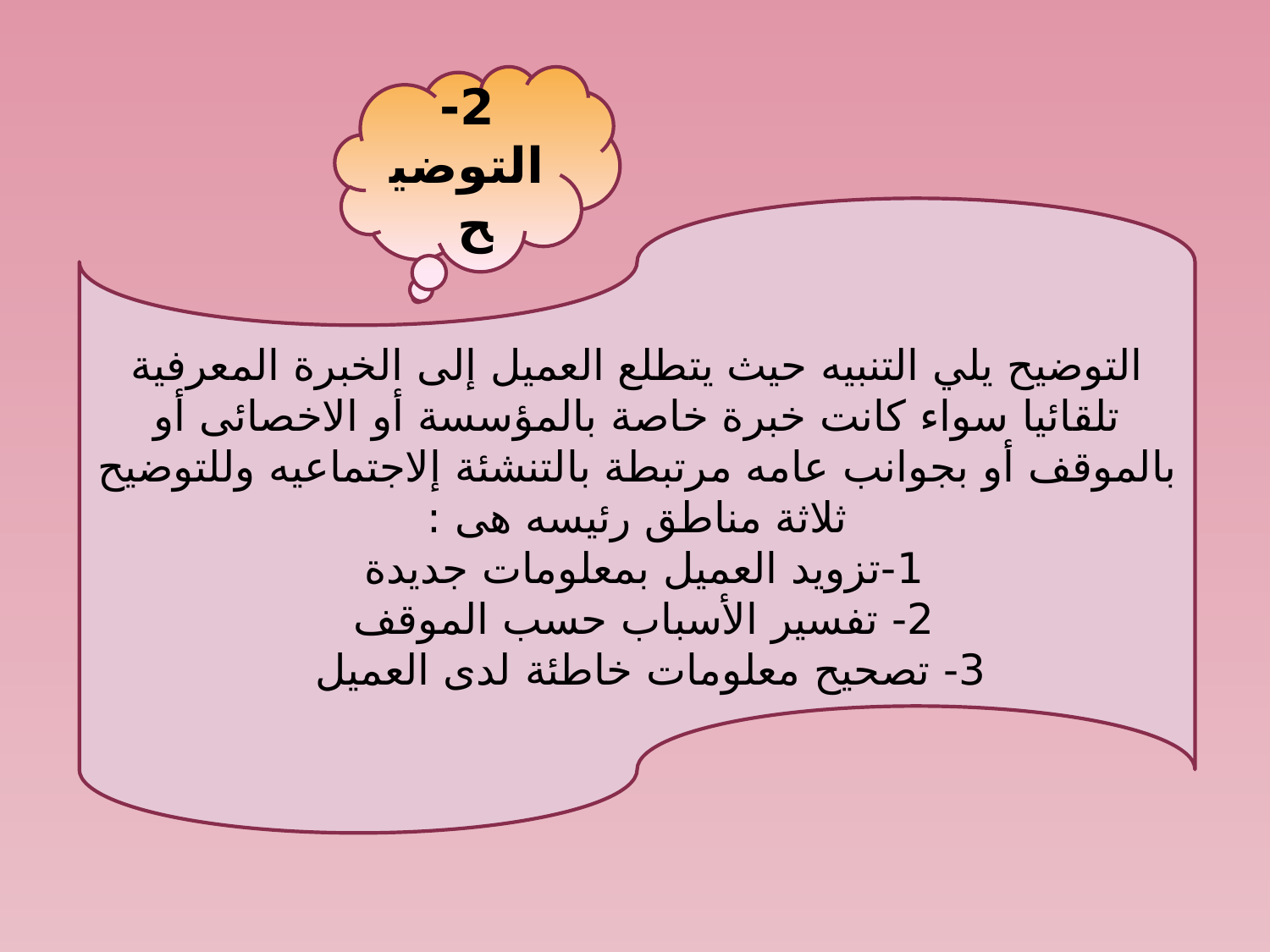

2- التوضيح
التوضيح يلي التنبيه حيث يتطلع العميل إلى الخبرة المعرفية تلقائيا سواء كانت خبرة خاصة بالمؤسسة أو الاخصائى أو بالموقف أو بجوانب عامه مرتبطة بالتنشئة إلاجتماعيه وللتوضيح ثلاثة مناطق رئيسه هى :
1-تزويد العميل بمعلومات جديدة
2- تفسير الأسباب حسب الموقف
3- تصحيح معلومات خاطئة لدى العميل